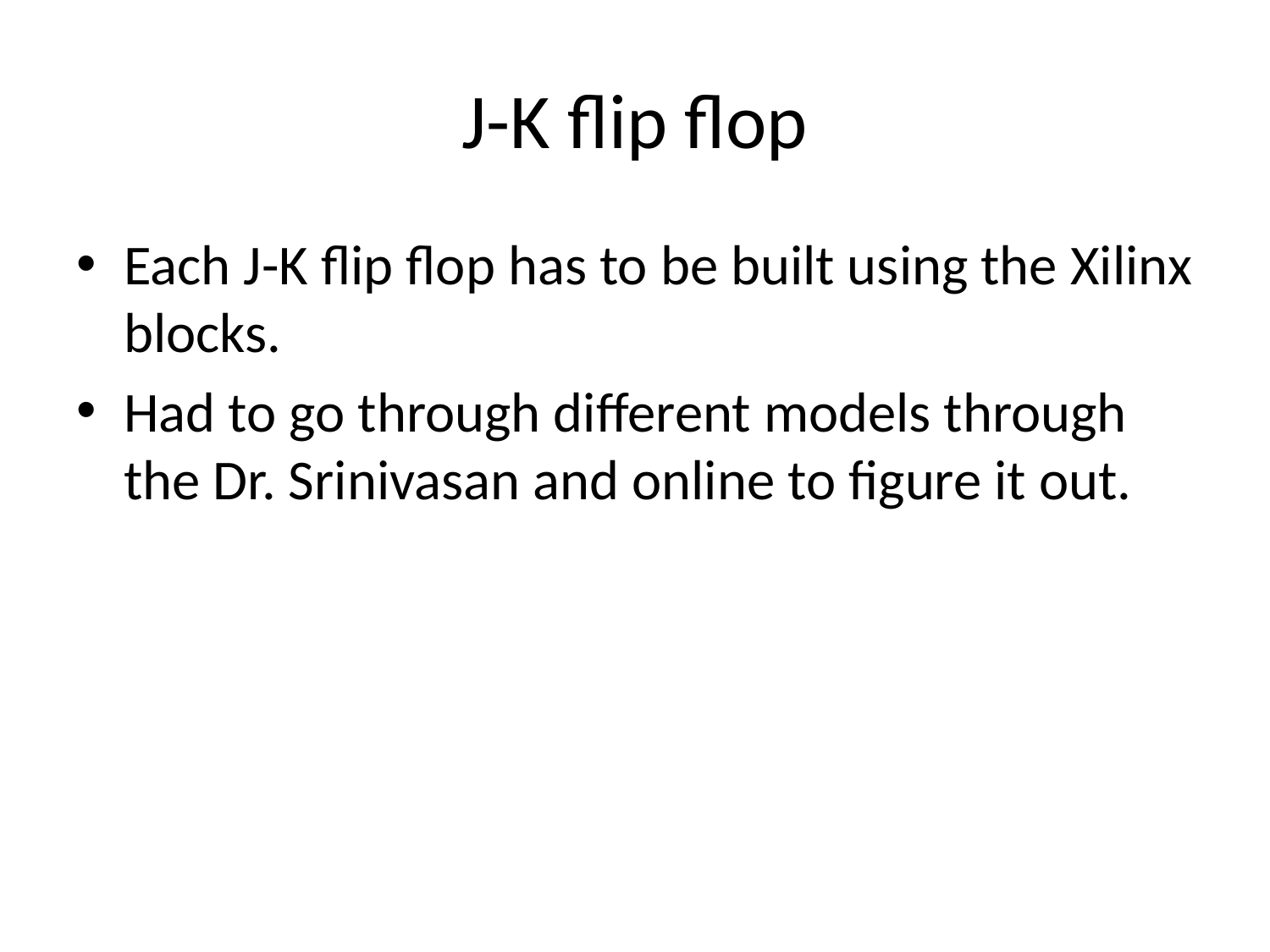

# J-K flip flop
Each J-K flip flop has to be built using the Xilinx blocks.
Had to go through different models through the Dr. Srinivasan and online to figure it out.